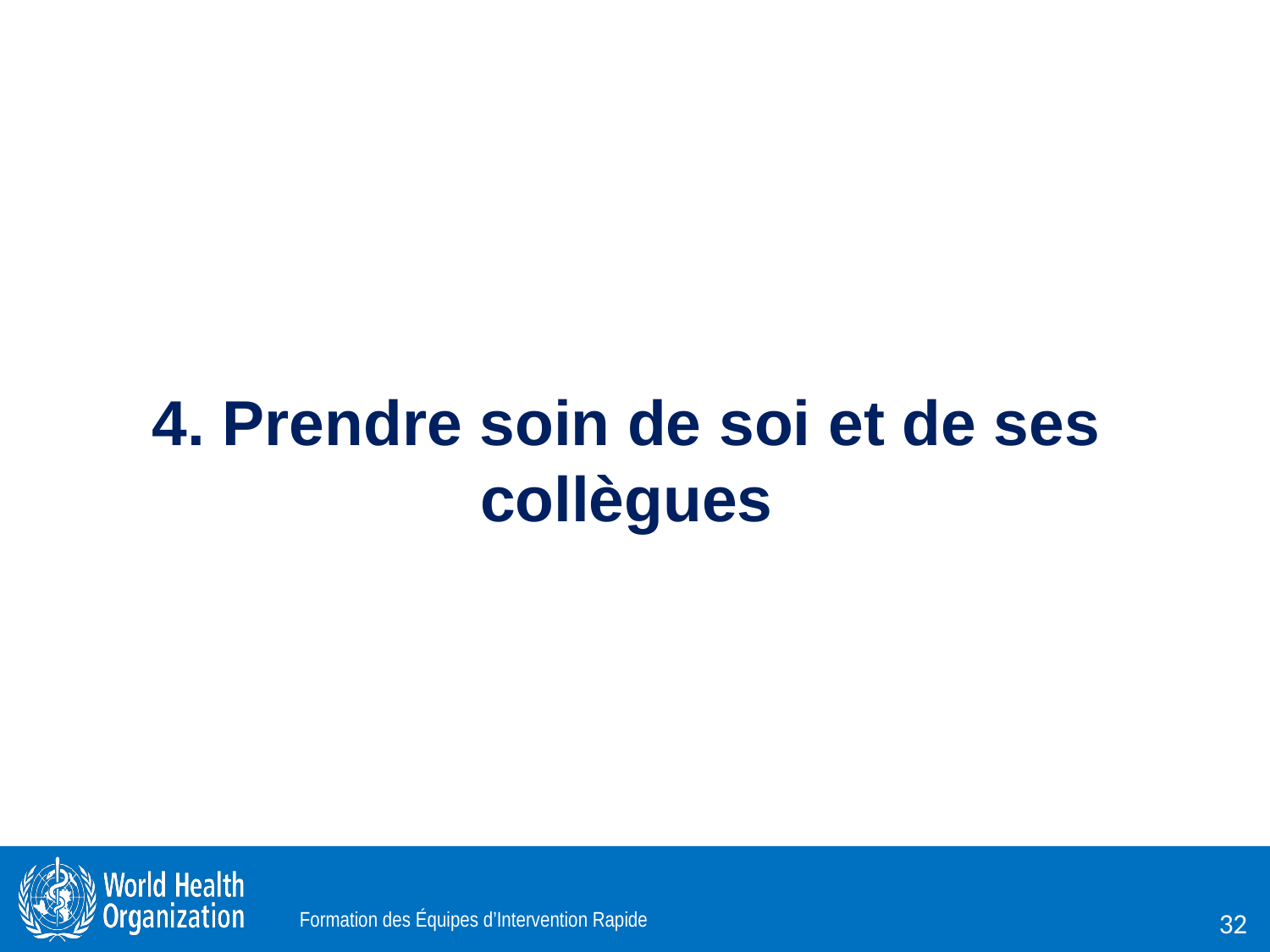

4. Prendre soin de soi et de ses collègues